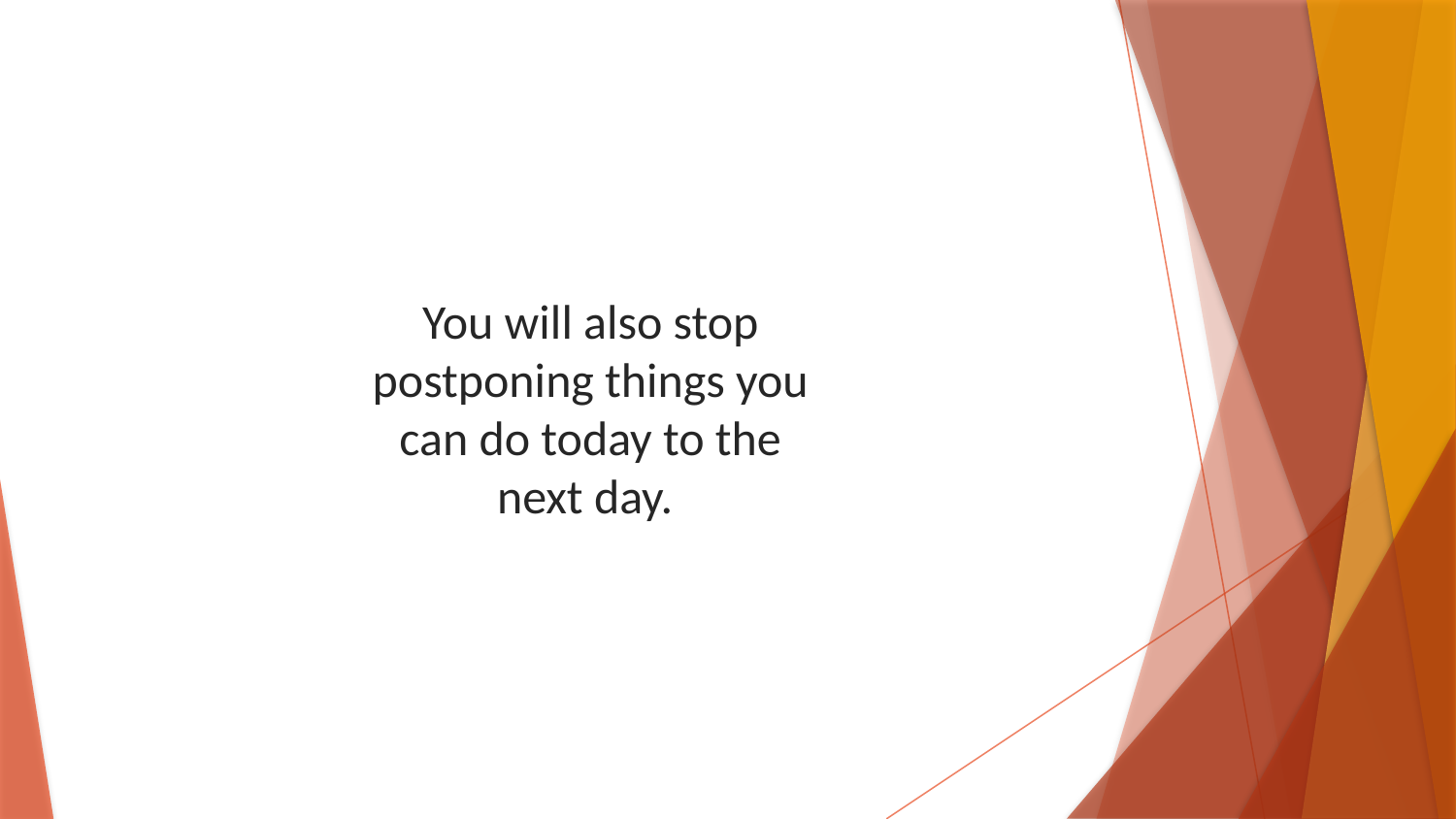

You will also stop postponing things you can do today to the next day.